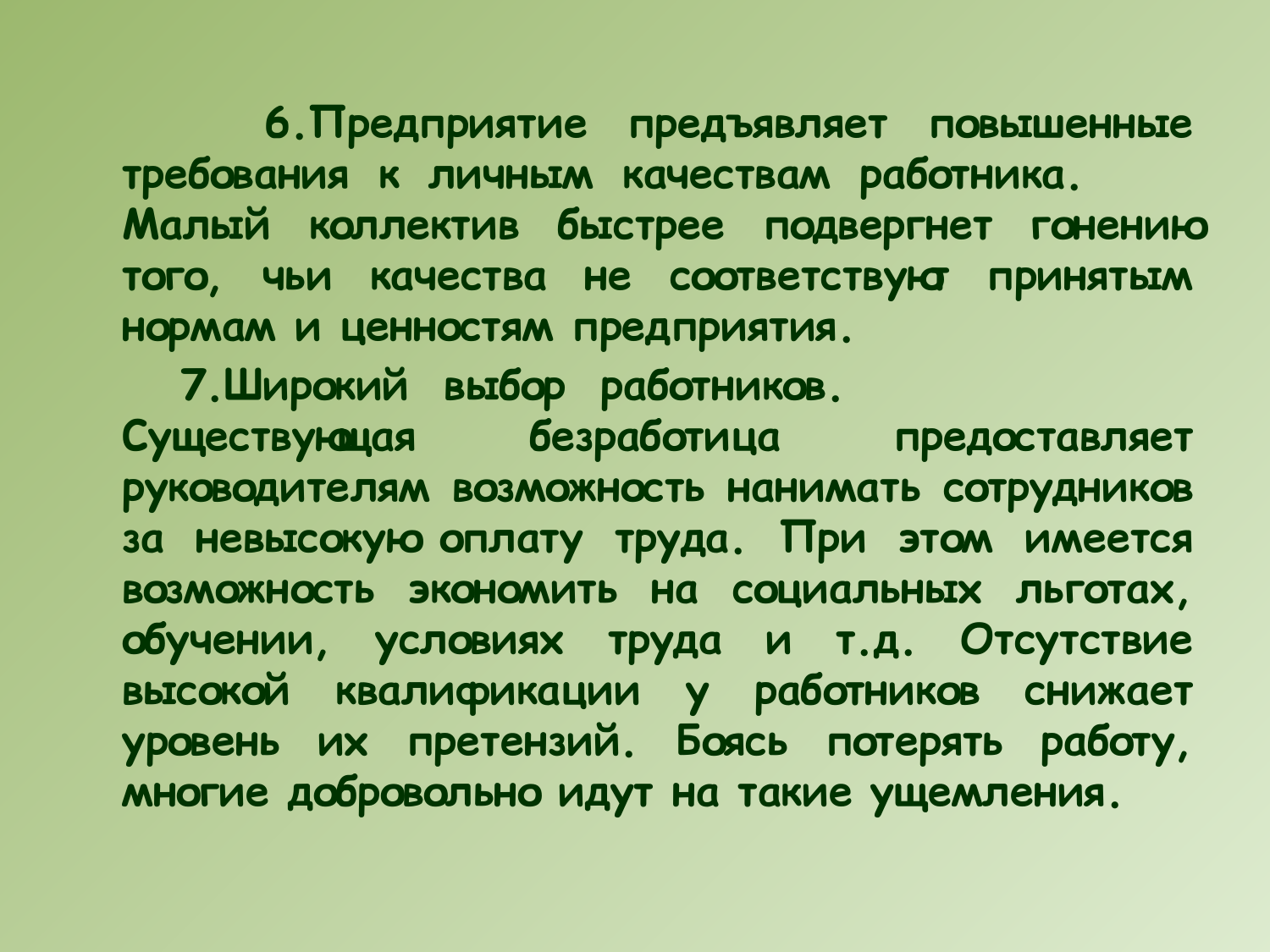

6.Предприятие предъявляет повышенные требования к личным качествам работника.      Малый коллектив быстрее подвергнет гонению того, чьи качества не соответствуют принятым нормам и ценностям предприятия.
   7.Широкий выбор работников.           Существующая безработица предоставляет руководителям возможность нанимать сотрудников за невысокую оплату труда. При этом имеется возможность экономить на социальных льготах, обучении, условиях труда и т.д. Отсутствие высокой квалификации у работников снижает уровень их претензий. Боясь потерять работу, многие добровольно идут на такие ущемления.